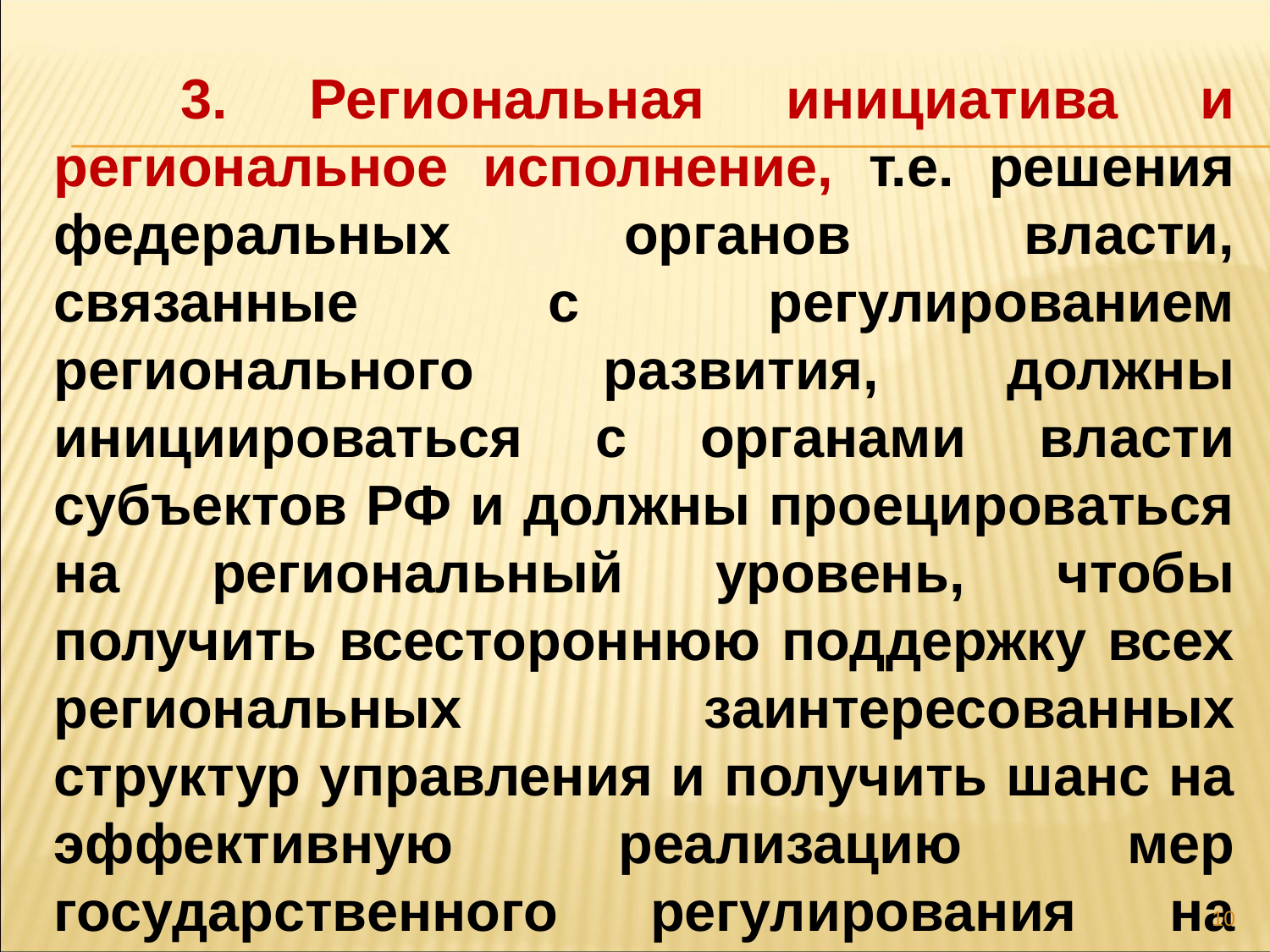

3. Региональная инициатива и региональное исполнение, т.е. решения федеральных органов власти, связанные с регулированием регионального развития, должны инициироваться с органами власти субъектов РФ и должны проецироваться на региональный уровень, чтобы получить всестороннюю поддержку всех региональных заинтересованных структур управления и получить шанс на эффективную реализацию мер государственного регулирования на территории региона.

10